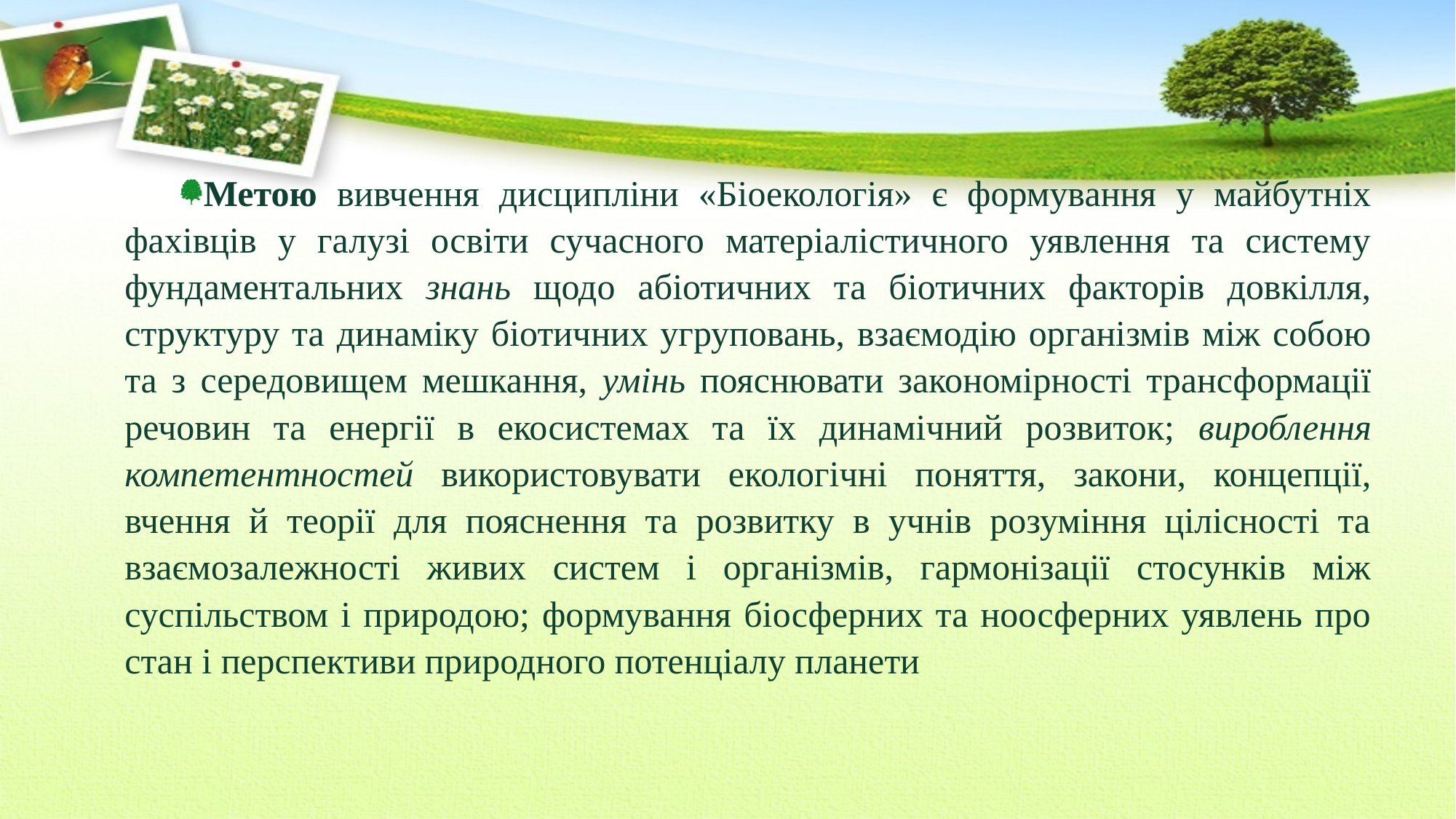

#
Метою вивчення дисципліни «Біоекологія» є формування у майбутніх фахівців у галузі освіти сучасного матеріалістичного уявлення та систему фундаментальних знань щодо абіотичних та біотичних факторів довкілля, структуру та динаміку біотичних угруповань, взаємодію організмів між собою та з середовищем мешкання, умінь пояснювати закономірності трансформації речовин та енергії в екосистемах та їх динамічний розвиток; вироблення компетентностей використовувати екологічні поняття, закони, концепції, вчення й теорії для пояснення та розвитку в учнів розуміння цілісності та взаємозалежності живих систем і організмів, гармонізації стосунків між суспільством і природою; формування біосферних та ноосферних уявлень про стан і перспективи природного потенціалу планети